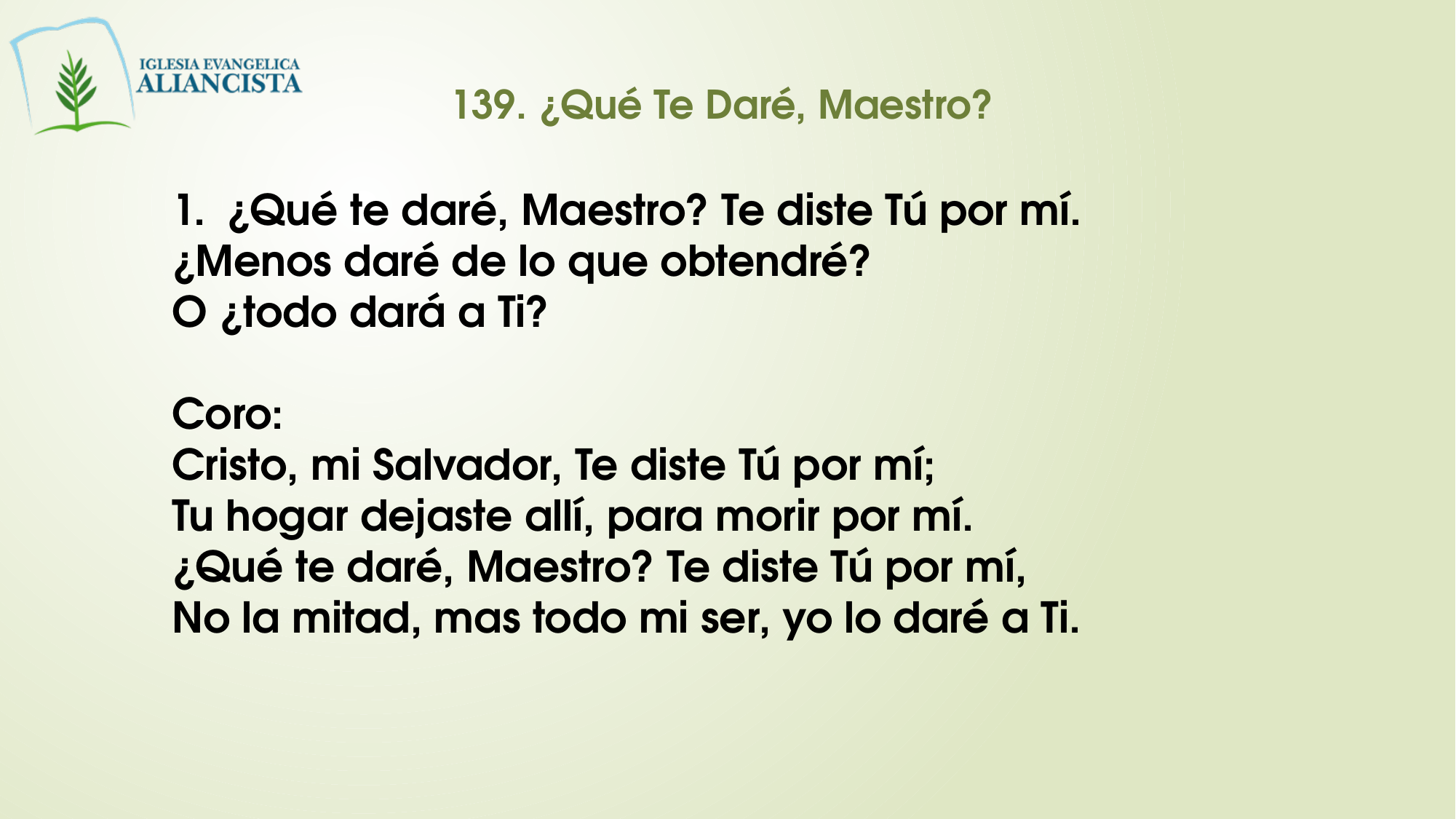

139. ¿Qué Te Daré, Maestro?
¿Qué te daré, Maestro? Te diste Tú por mí.
¿Menos daré de lo que obtendré?
O ¿todo dará a Ti?

Coro:
Cristo, mi Salvador, Te diste Tú por mí;
Tu hogar dejaste allí, para morir por mí.
¿Qué te daré, Maestro? Te diste Tú por mí,
No la mitad, mas todo mi ser, yo lo daré a Ti.